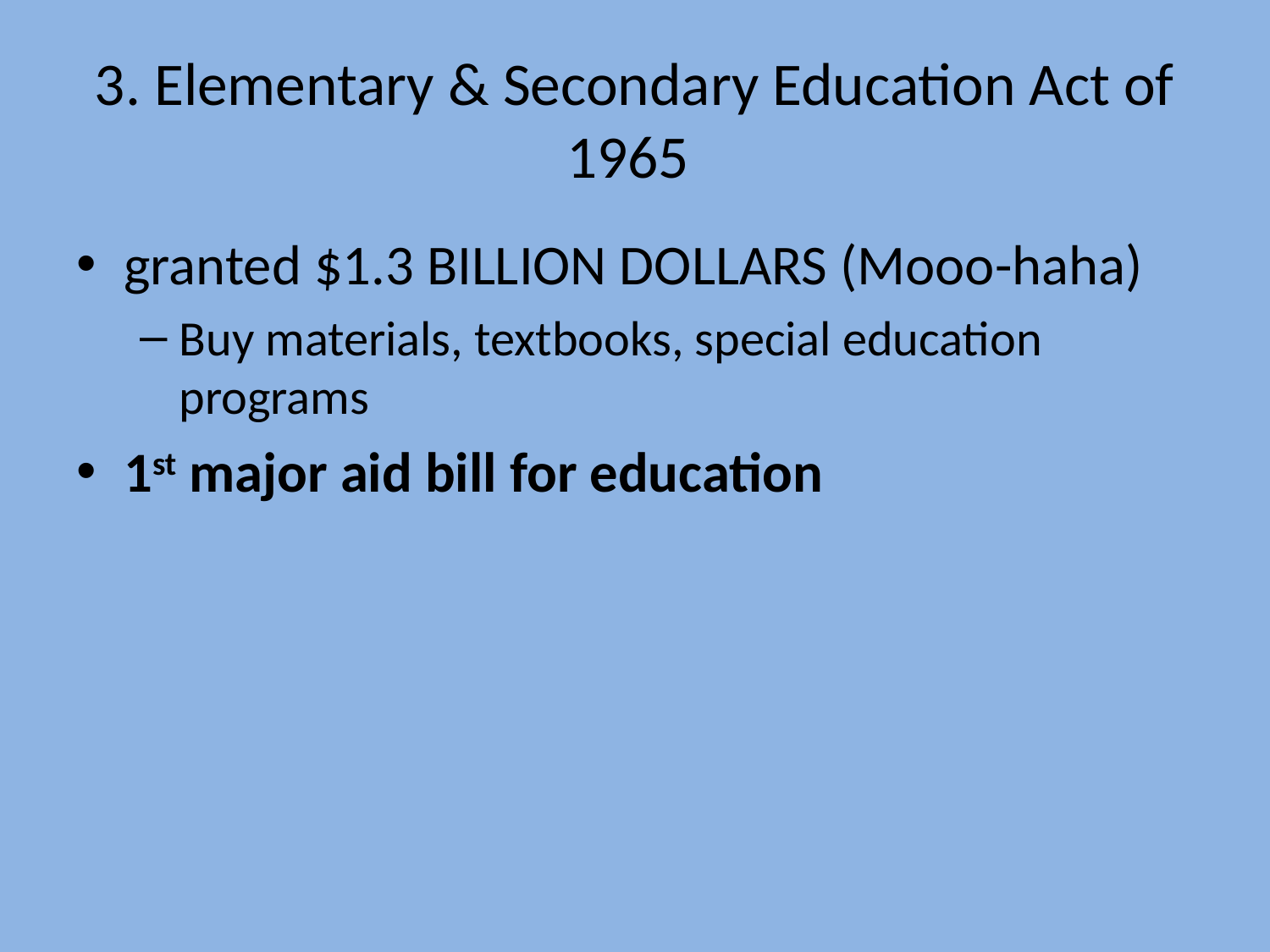

# 3. Elementary & Secondary Education Act of 1965
granted $1.3 BILLION DOLLARS (Mooo-haha)
Buy materials, textbooks, special education programs
1st major aid bill for education